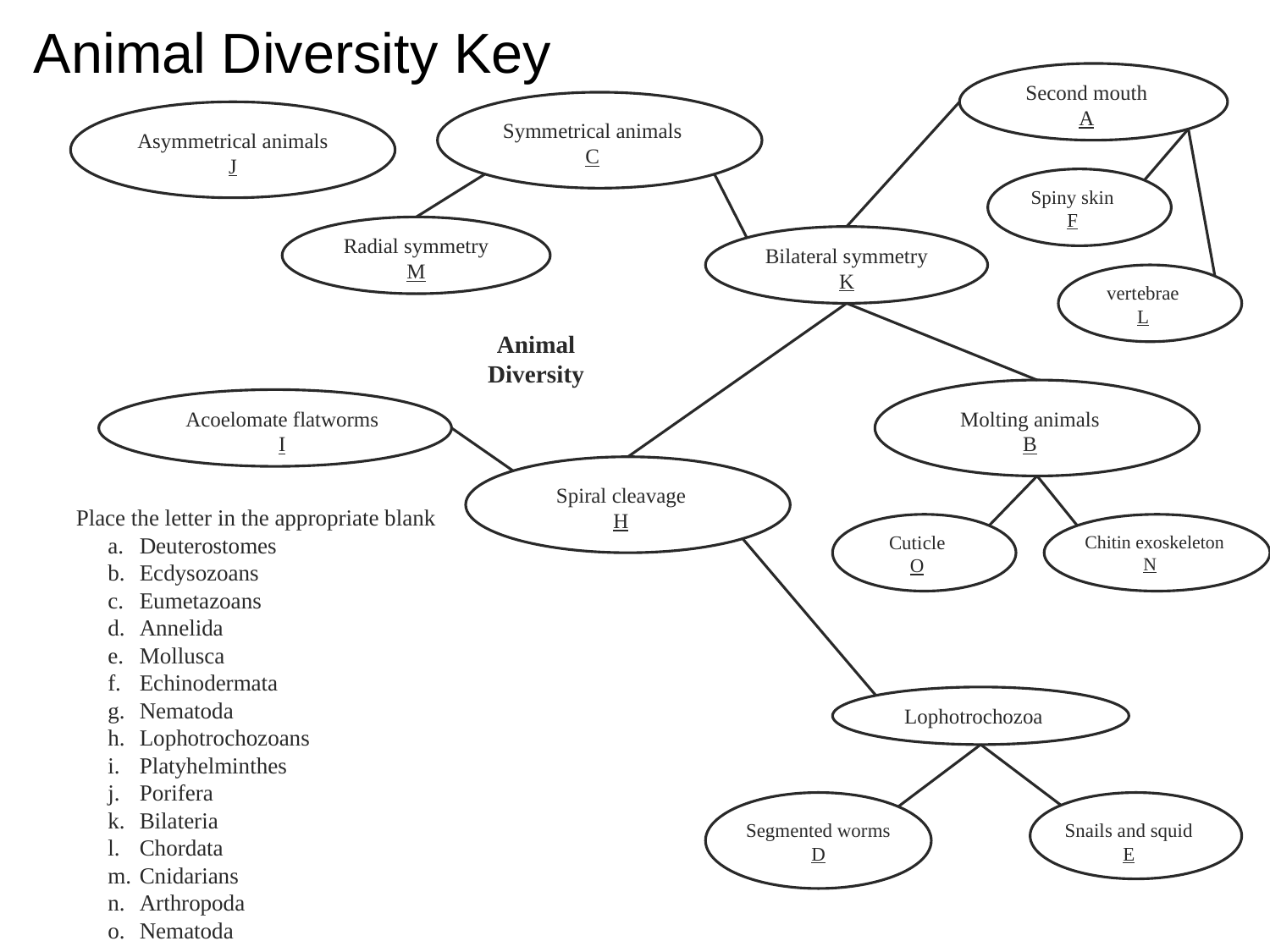

Animal Diversity Key

Second mouth
A

Symmetrical animals
C
Asymmetrical animals
J

Spiny skin
F

Radial symmetry
M

Bilateral symmetry
K

vertebrae
L
Animal
Diversity

Acoelomate flatworms
I
Molting animals
B

Spiral cleavage
H

Cuticle
O
  Chitin exoskeleton
N

Lophotrochozoa

Segmented worms
D
Snails and squid
E
	Place the letter in the appropriate blank
Deuterostomes
Ecdysozoans
Eumetazoans
Annelida
Mollusca
Echinodermata
Nematoda
Lophotrochozoans
Platyhelminthes
Porifera
Bilateria
Chordata
Cnidarians
Arthropoda
Nematoda